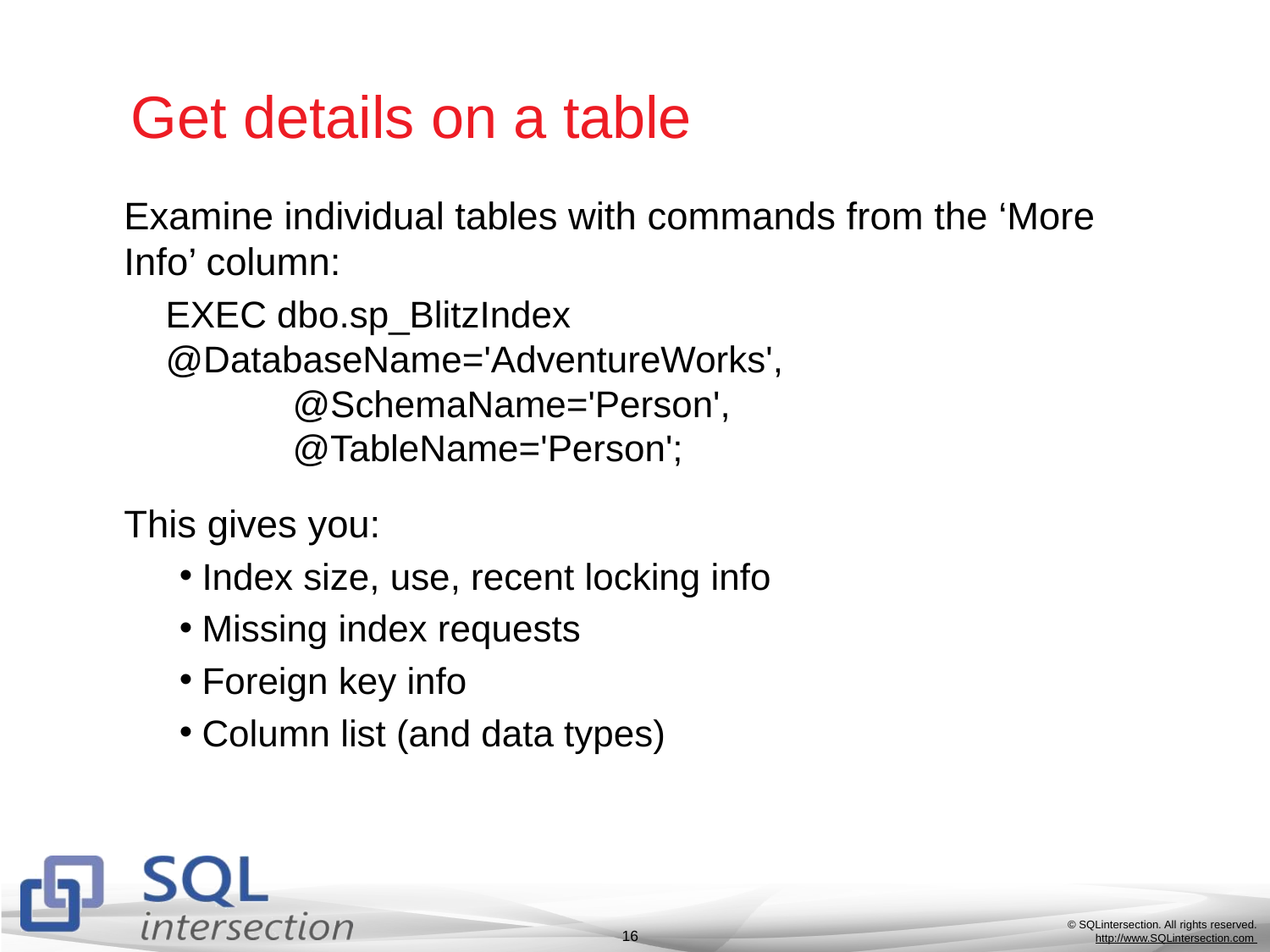

# Get details on a table
Examine individual tables with commands from the ‘More Info’ column:
EXEC dbo.sp_BlitzIndex 	@DatabaseName='AdventureWorks',
	@SchemaName='Person',
	@TableName='Person';
This gives you:
Index size, use, recent locking info
Missing index requests
Foreign key info
Column list (and data types)